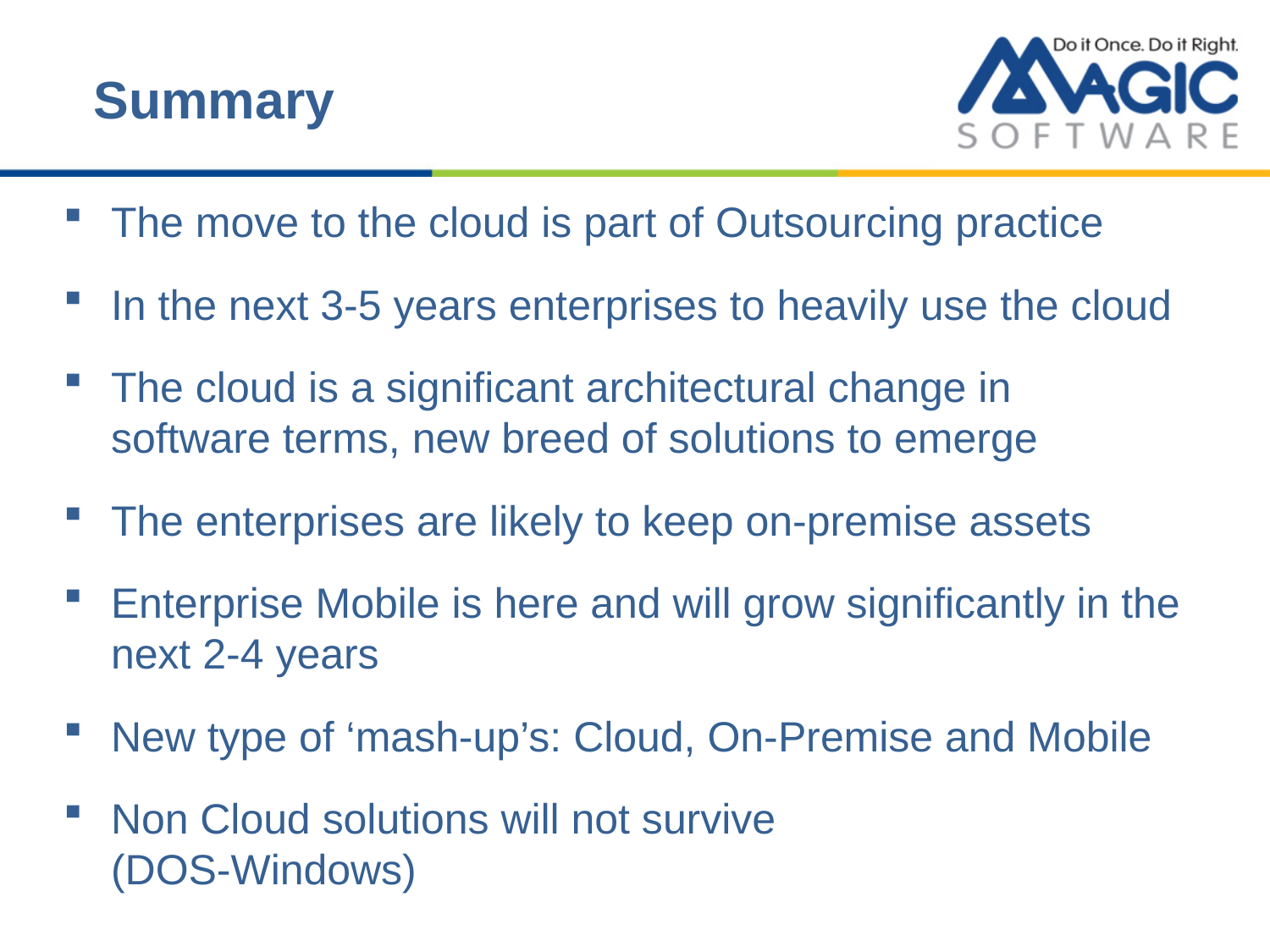

# Summary
The move to the cloud is part of Outsourcing practice
In the next 3-5 years enterprises to heavily use the cloud
The cloud is a significant architectural change in software terms, new breed of solutions to emerge
The enterprises are likely to keep on-premise assets
Enterprise Mobile is here and will grow significantly in the next 2-4 years
New type of ‘mash-up’s: Cloud, On-Premise and Mobile
Non Cloud solutions will not survive
(DOS-Windows)